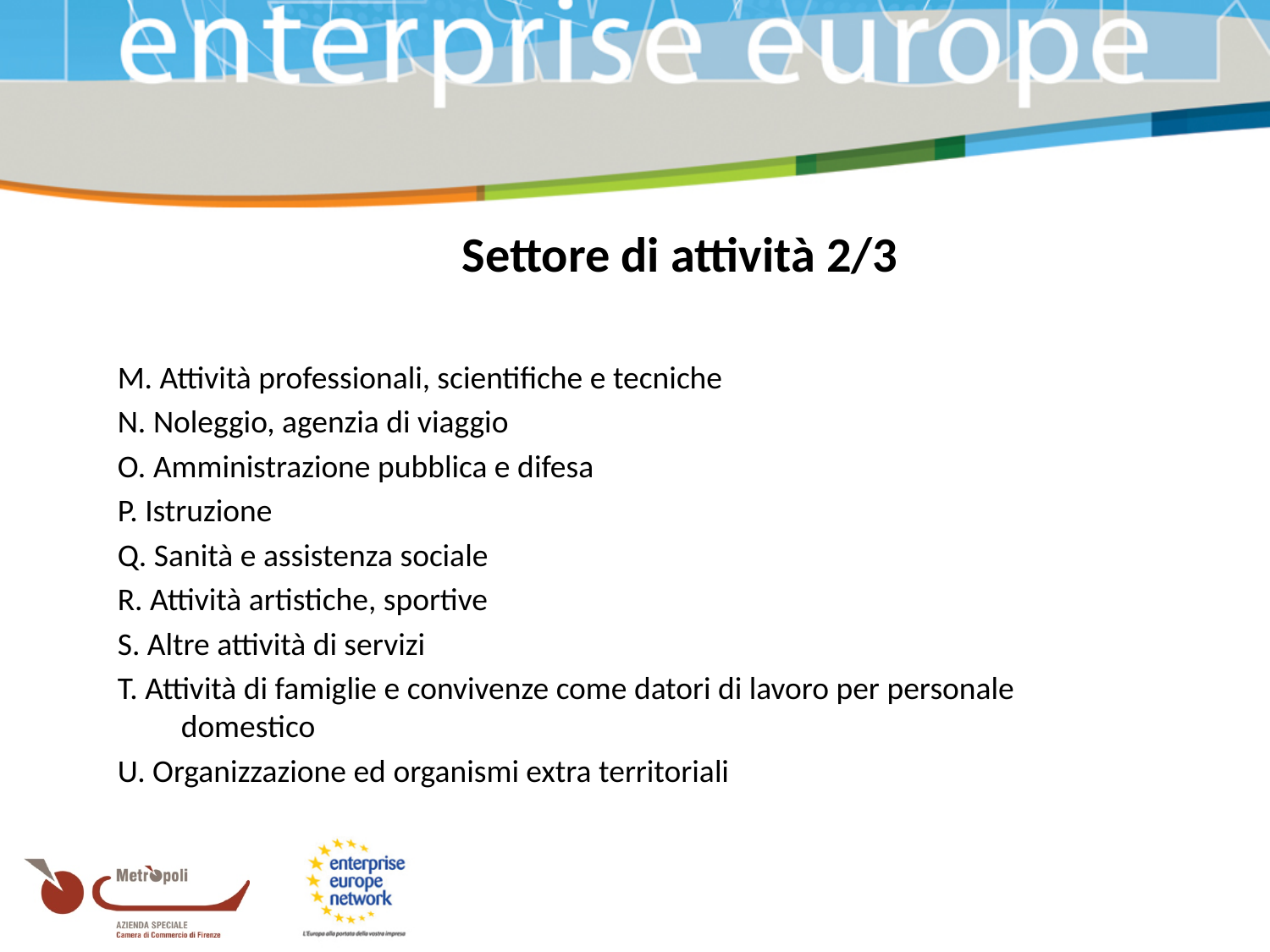

Settore di attività 2/3

M. Attività professionali, scientifiche e tecniche
N. Noleggio, agenzia di viaggio
O. Amministrazione pubblica e difesa
P. Istruzione
Q. Sanità e assistenza sociale
R. Attività artistiche, sportive
S. Altre attività di servizi
T. Attività di famiglie e convivenze come datori di lavoro per personale domestico
U. Organizzazione ed organismi extra territoriali